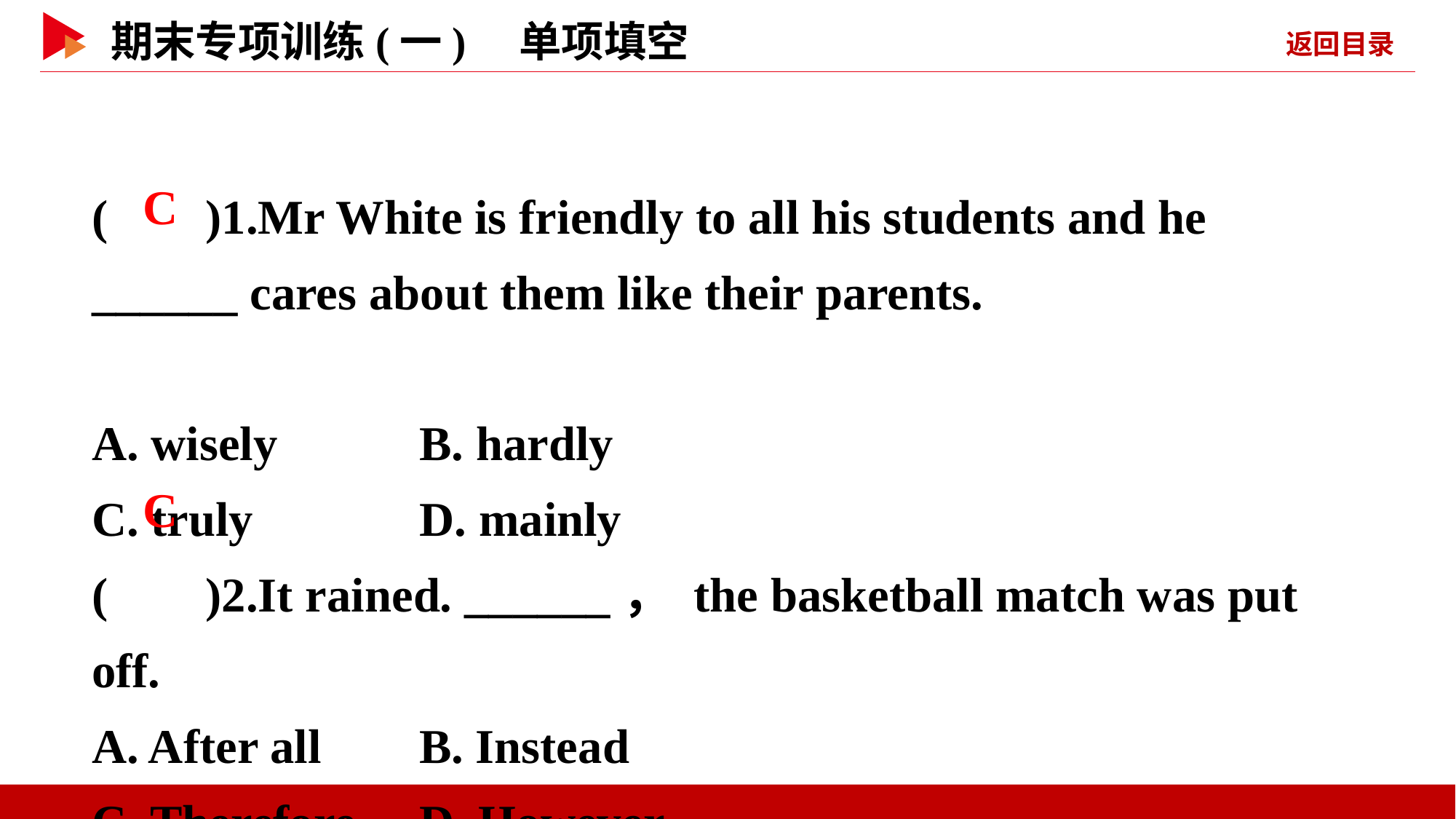

(        )1.Mr White is friendly to all his students and he ______ cares about them like their parents.
A. wisely	         B. hardly
C. truly	         D. mainly
(        )2.It rained. ______， the basketball match was put off.
A. After all	B. Instead
C. Therefore	D. However
   C
   C